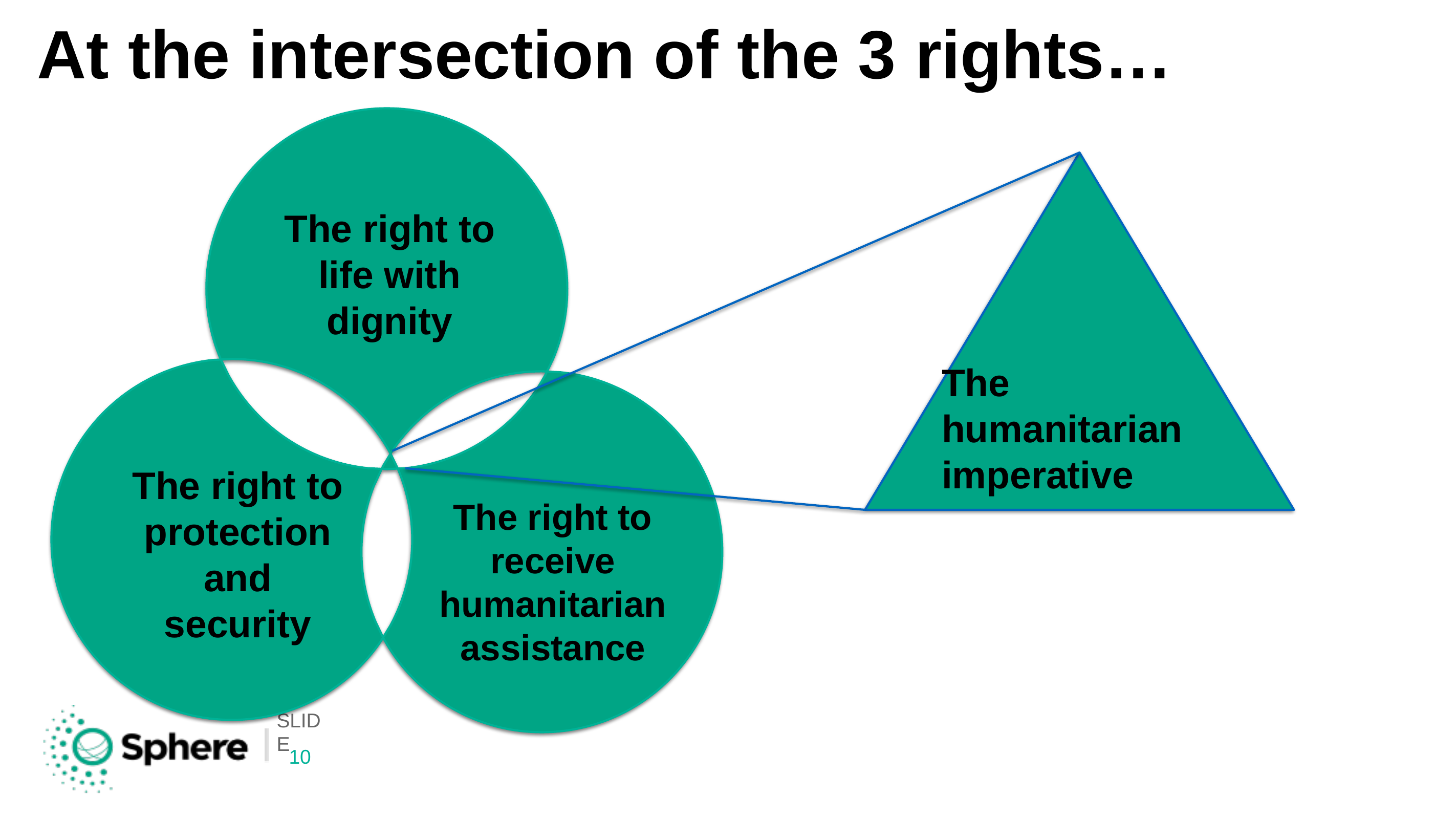

# At the intersection of the 3 rights…

The right to life with dignity
The right to protection and security
The right to receive humanitarian assistance

The humanitarian imperative
10